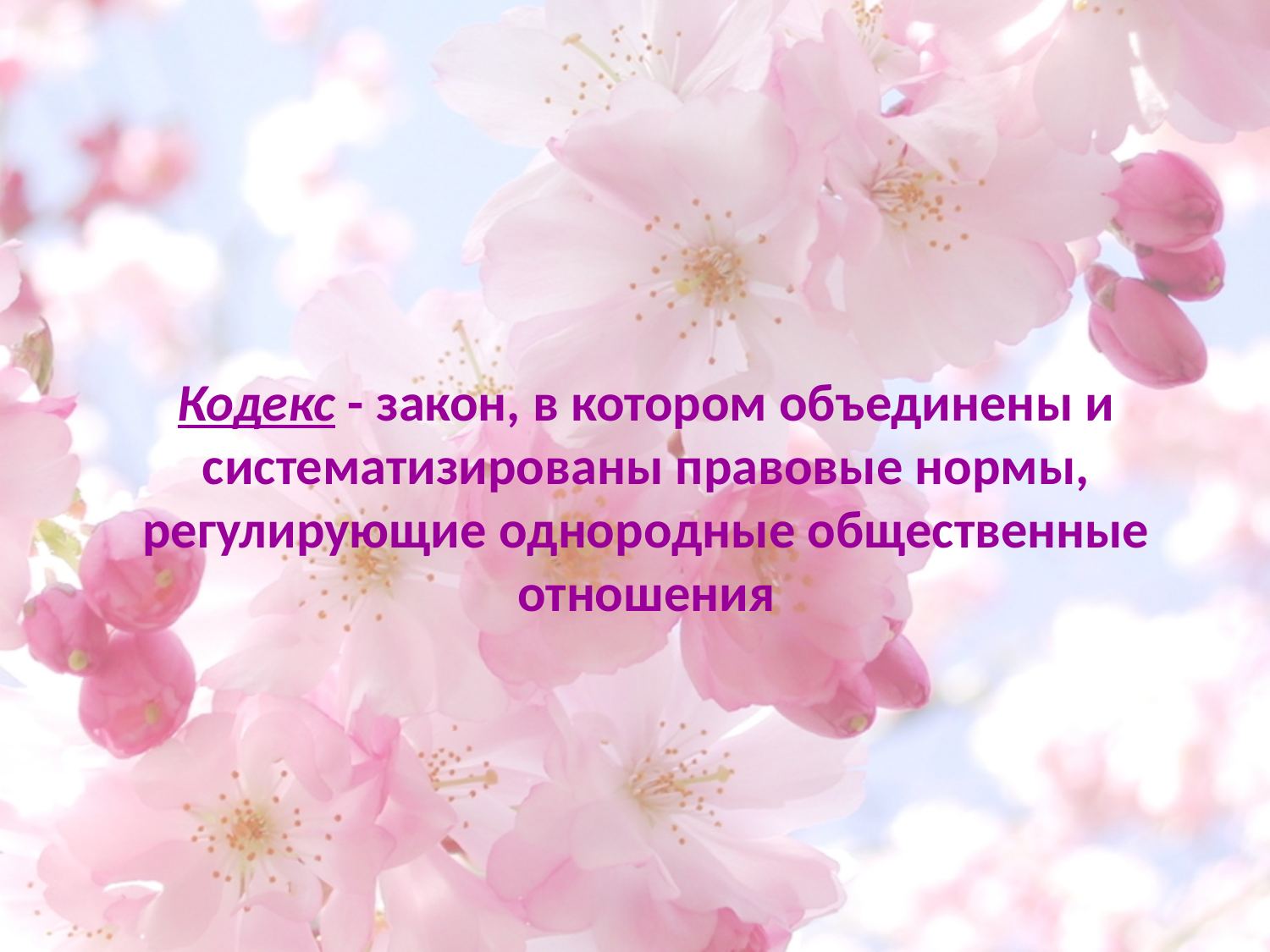

# Кодекс - закон, в котором объединены и систематизированы правовые нормы, регулирующие однородные общественные отношения